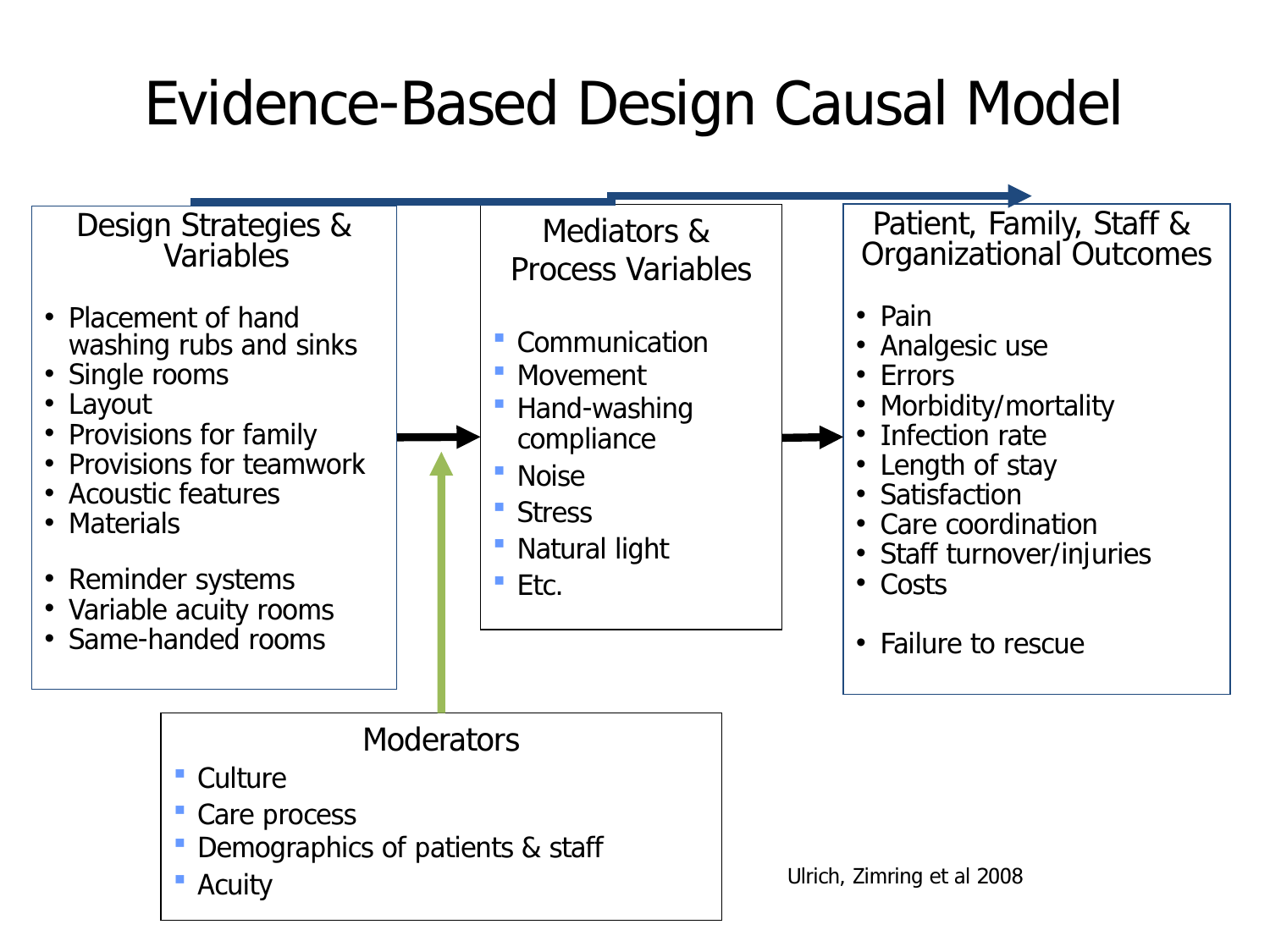

# Evidence-Based Design Causal Model
Patient, Family, Staff &
Organizational Outcomes

Pain
Analgesic use
Errors
Morbidity/mortality
Infection rate
Length of stay
Satisfaction
Care coordination
Staff turnover/injuries
Costs

Failure to rescue

Mediators &
Process Variables

Communication
Movement
Hand-washing compliance
Noise
Stress
Natural light
Etc.
Design Strategies & Variables

Placement of hand washing rubs and sinks
Single rooms
Layout
Provisions for family
Provisions for teamwork
Acoustic features
Materials

Reminder systems
Variable acuity rooms
Same-handed rooms

Moderators
Culture
Care process
Demographics of patients & staff
Acuity
Ulrich, Zimring et al 2008